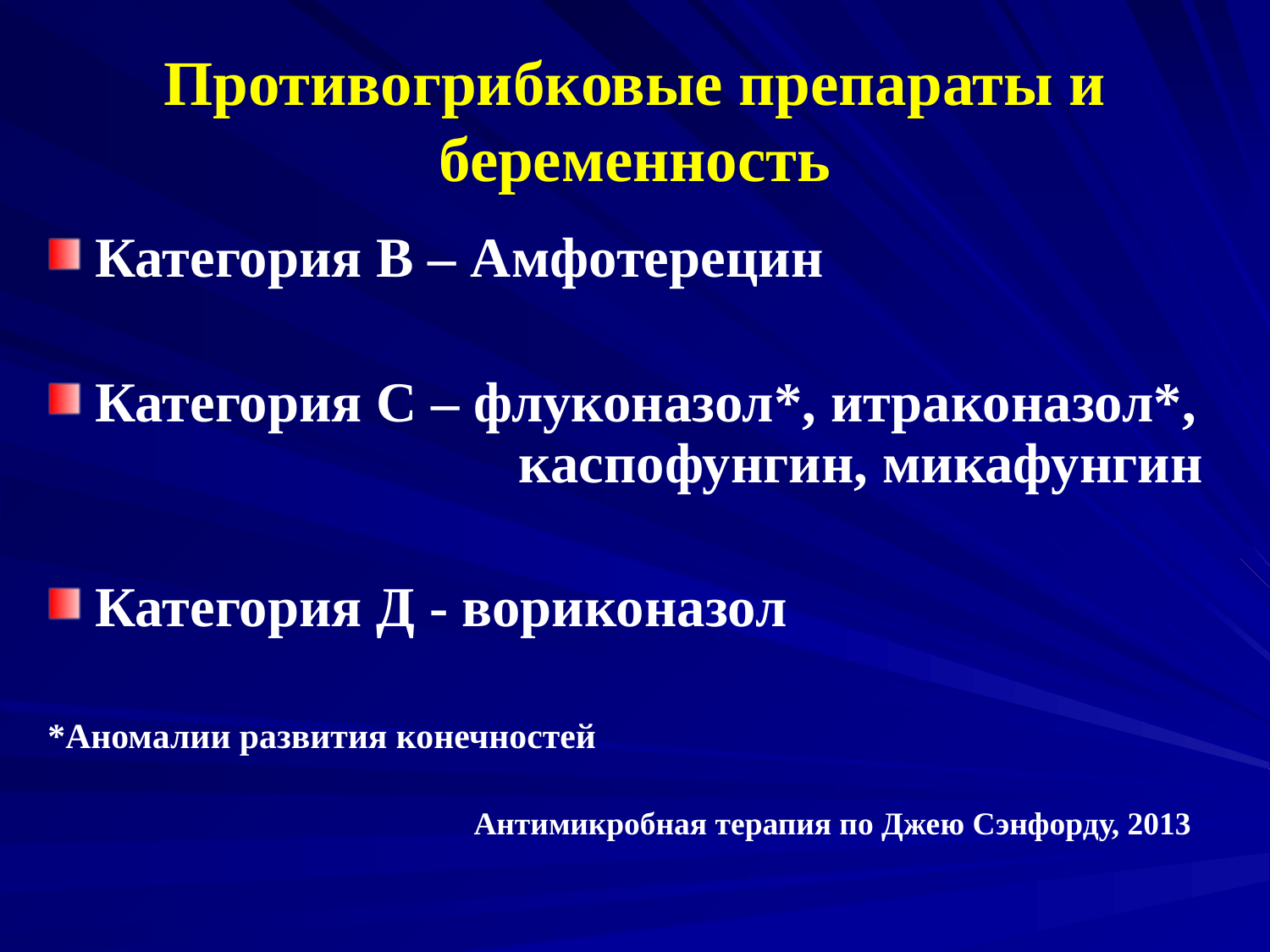

# Противогрибковые препараты и беременность
Категория В – Амфотерецин

Категория С – флуконазол*, итраконазол*,  			   каспофунгин, микафунгин

Категория Д - вориконазол

*Аномалии развития конечностей

                                                     Антимикробная терапия по Джею Сэнфорду, 2013